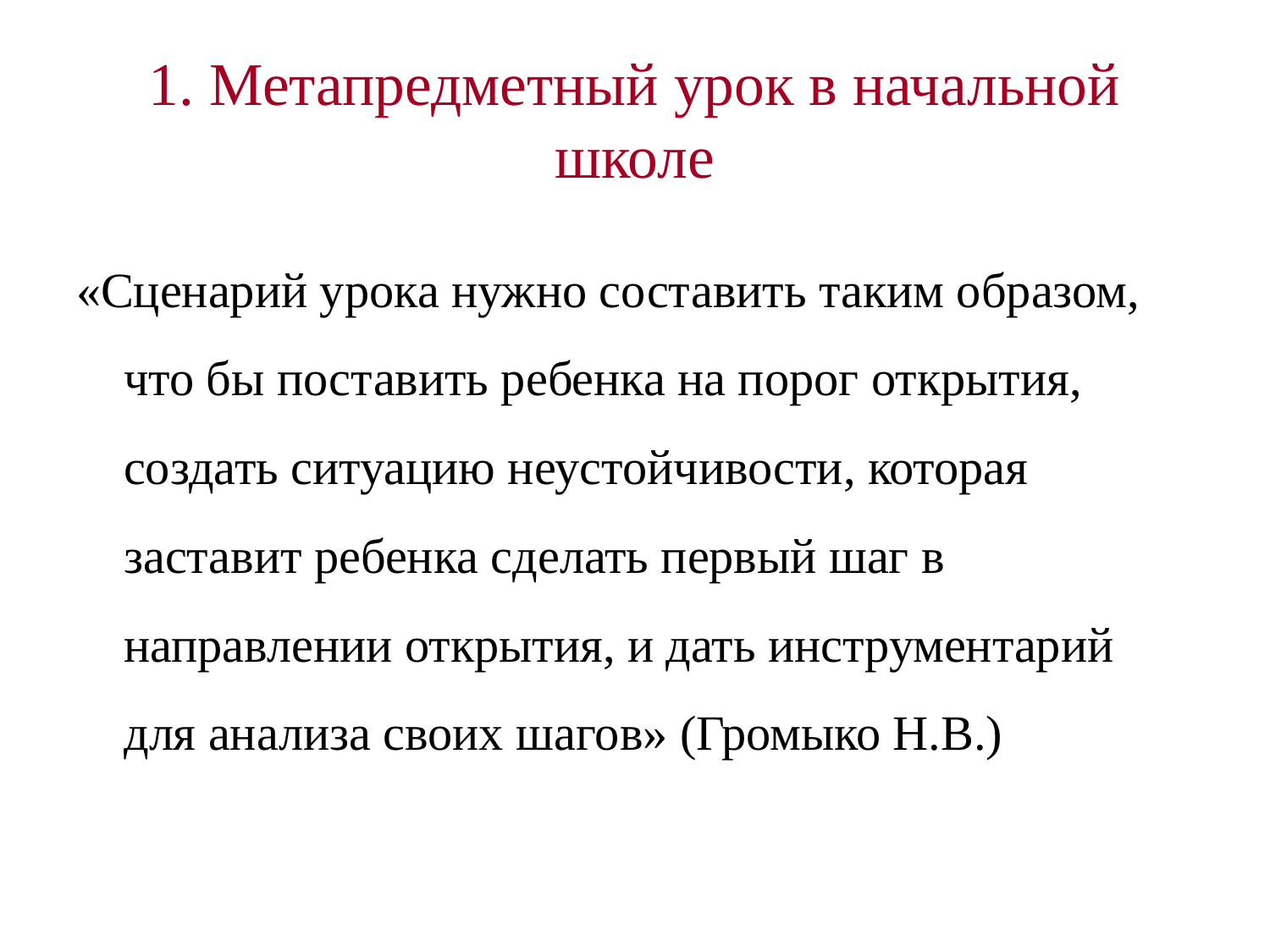

# 1. Метапредметный урок в начальной школе
«Сценарий урока нужно составить таким образом, что бы поставить ребенка на порог открытия, создать ситуацию неустойчивости, которая заставит ребенка сделать первый шаг в направлении открытия, и дать инструментарий для анализа своих шагов» (Громыко Н.В.)